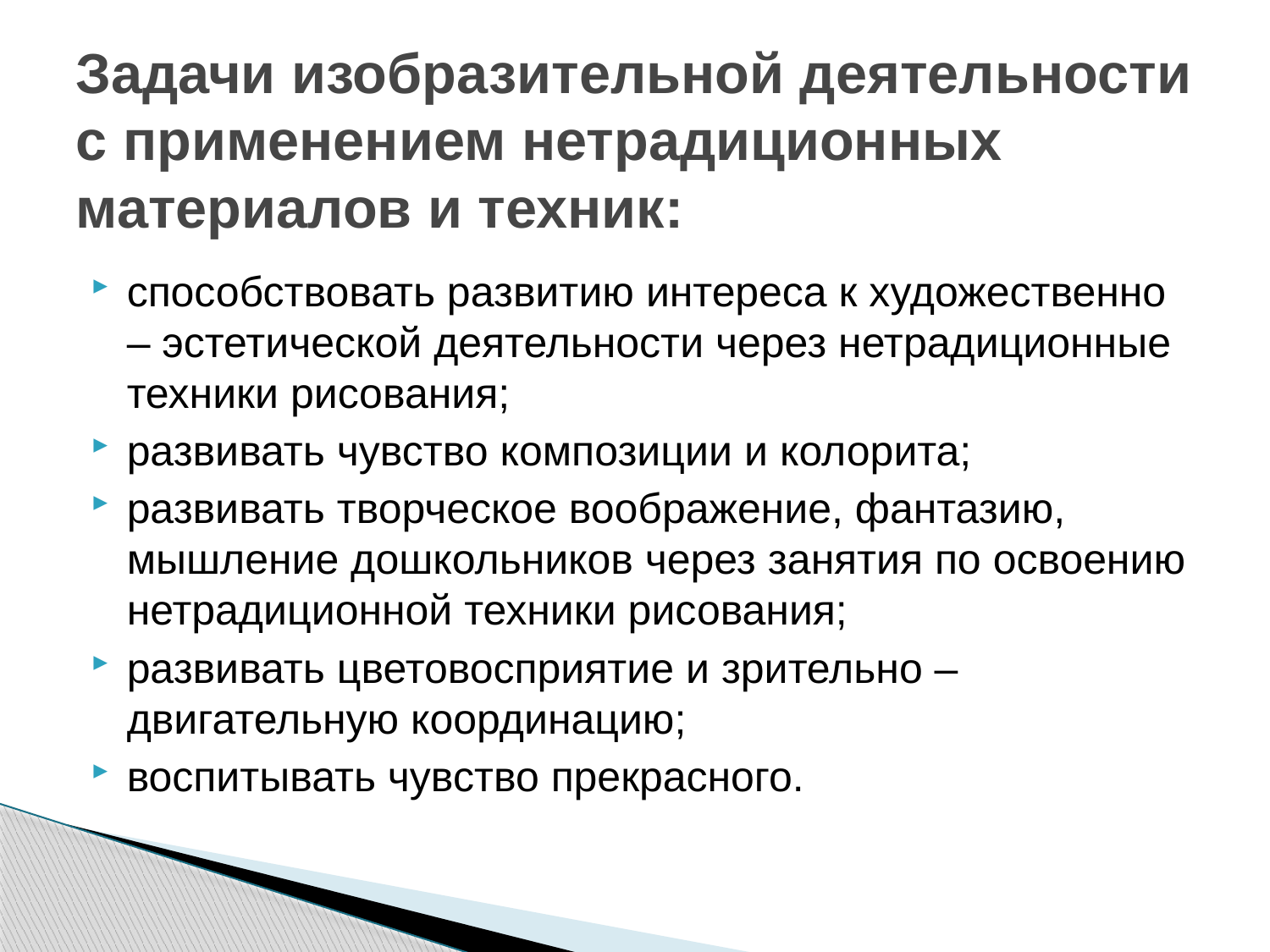

# Задачи изобразительной деятельности с применением нетрадиционных материалов и техник:
способствовать развитию интереса к художественно – эстетической деятельности через нетрадиционные техники рисования;
развивать чувство композиции и колорита;
развивать творческое воображение, фантазию, мышление дошкольников через занятия по освоению нетрадиционной техники рисования;
развивать цветовосприятие и зрительно – двигательную координацию;
воспитывать чувство прекрасного.